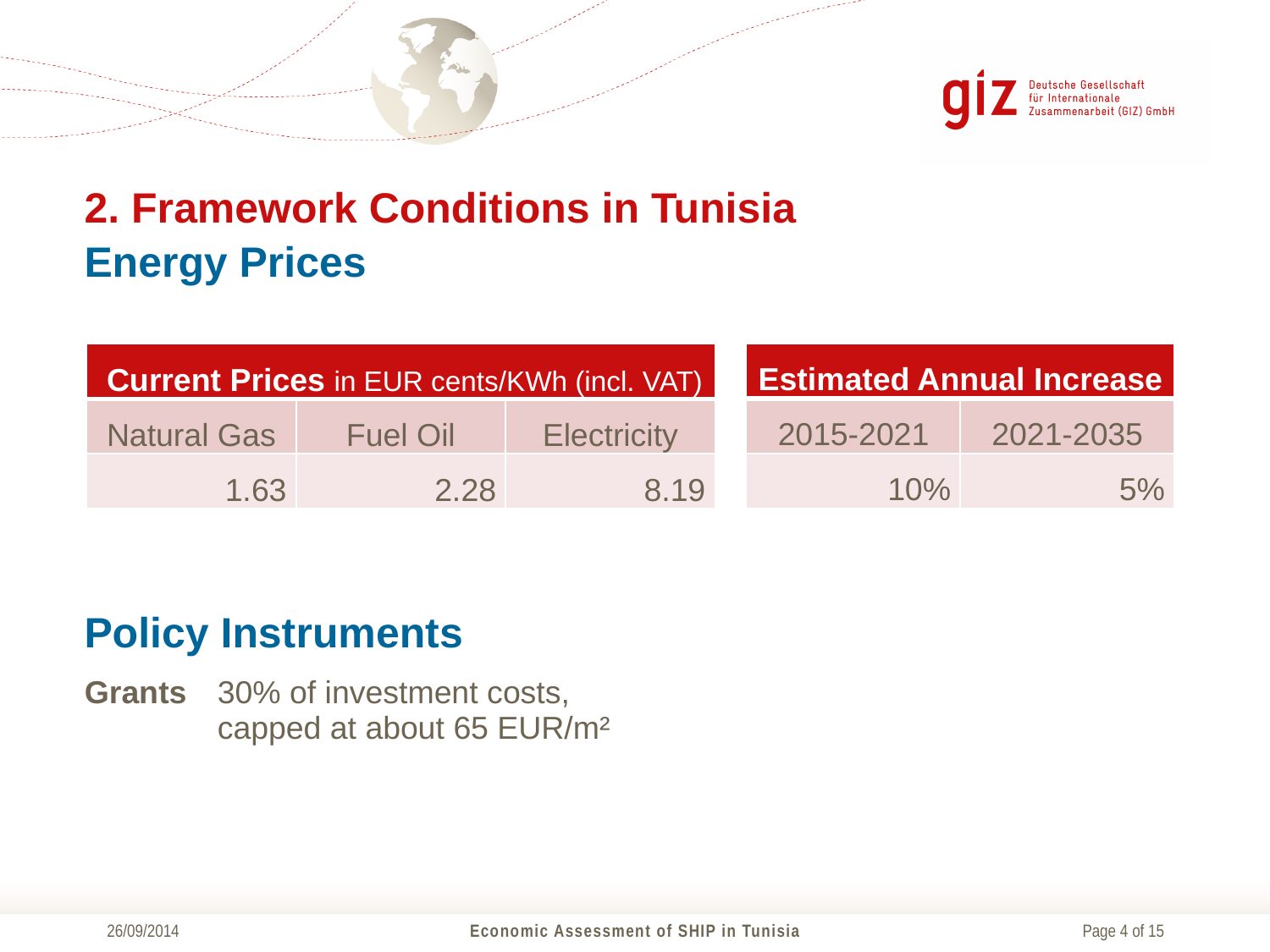

2. Framework Conditions in Tunisia
Energy Prices
| Estimated Annual Increase |  |
| --- | --- |
| 2015-2021 | 2021-2035 |
| 10% | 5% |
| Current Prices in EUR cents/KWh (incl. VAT) |  |  |
| --- | --- | --- |
| Natural Gas | Fuel Oil | Electricity |
| 1.63 | 2.28 | 8.19 |
Policy Instruments
| Grants | 30% of investment costs, capped at about 65 EUR/m² |
| --- | --- |
26/09/2014
Economic Assessment of SHIP in Tunisia